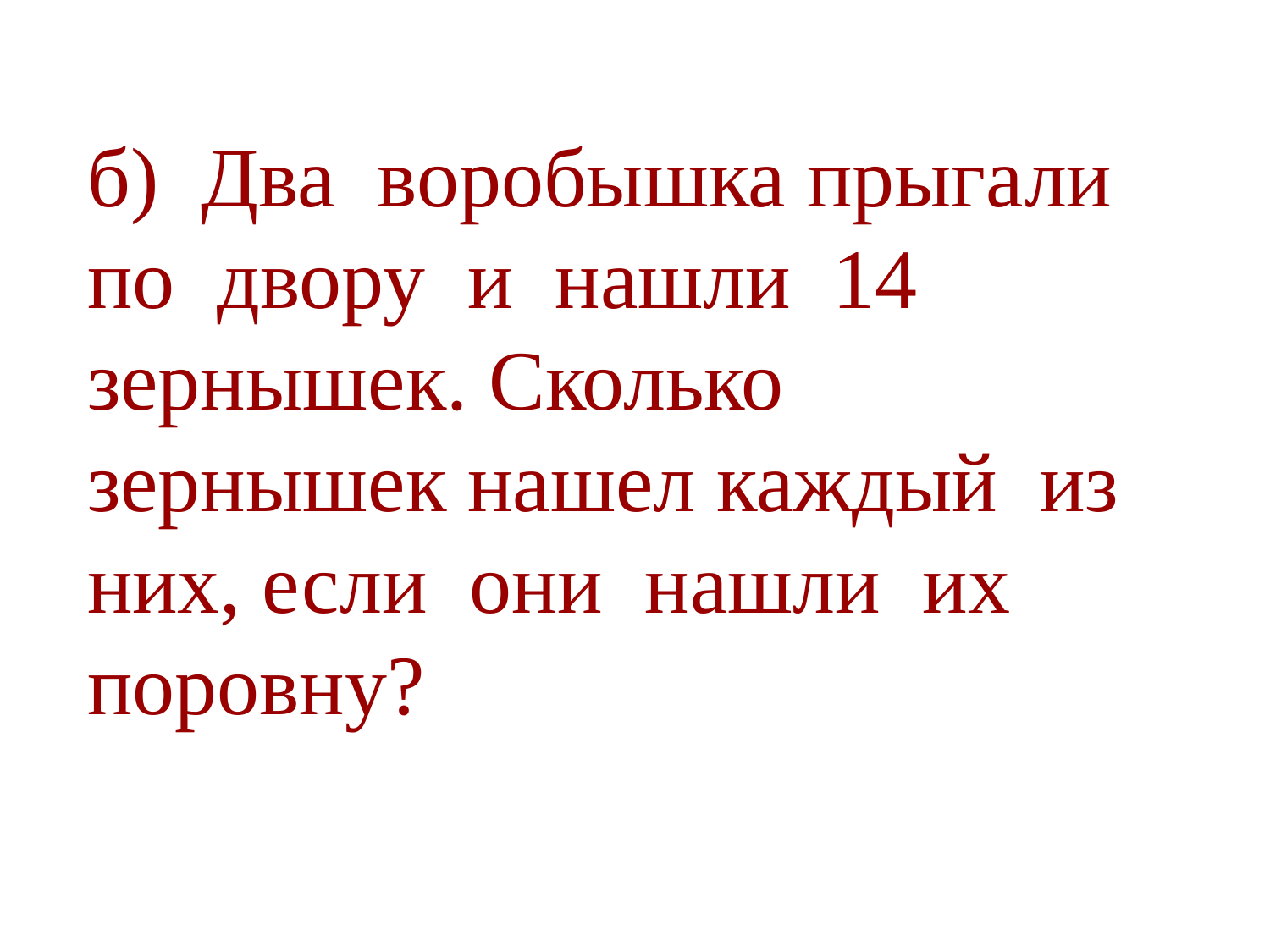

б)  Два  воробышка прыгали  по  двору  и  нашли  14  зернышек. Сколько  зернышек нашел каждый  из  них, если  они  нашли  их  поровну?